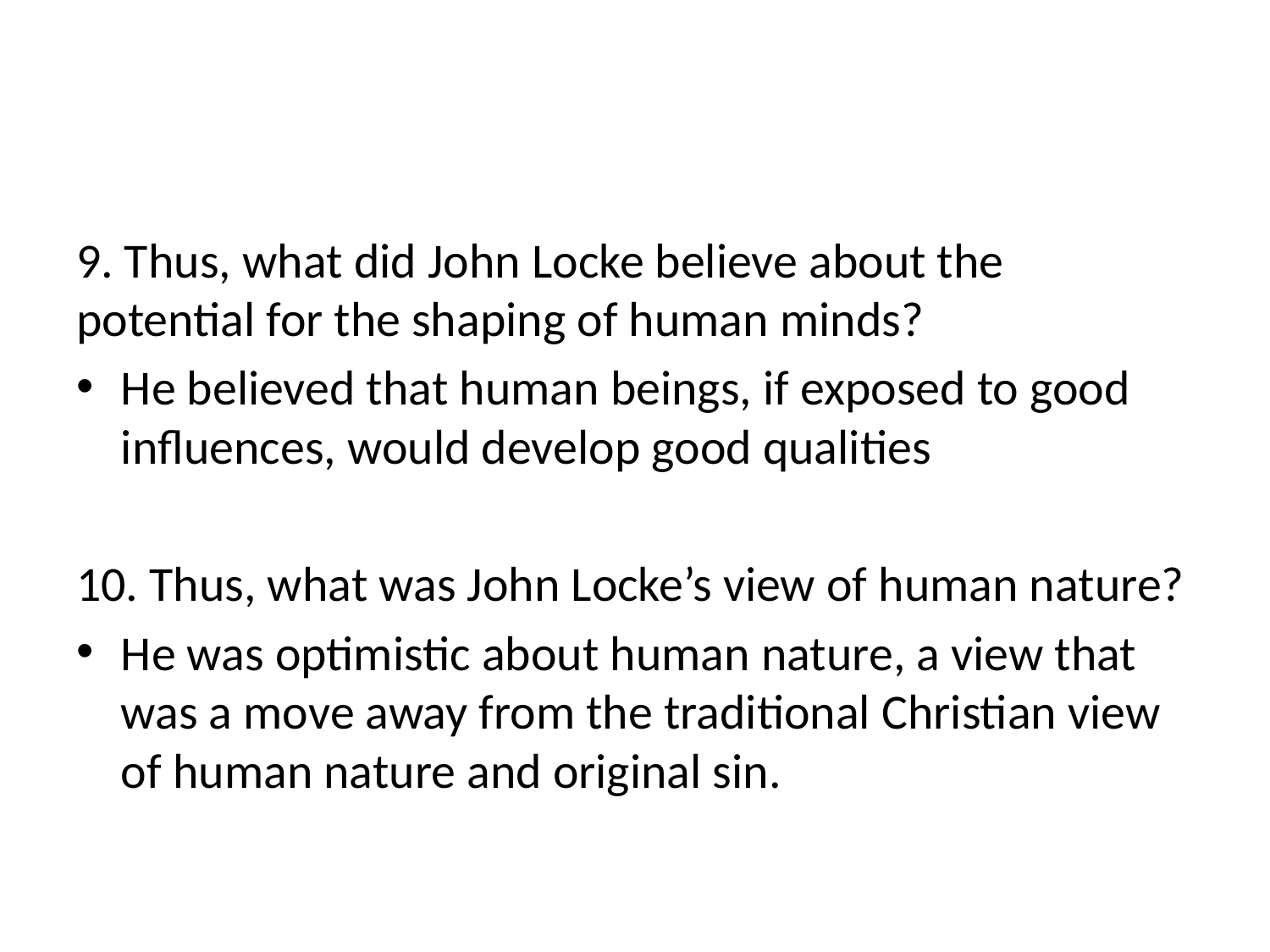

#
9. Thus, what did John Locke believe about the potential for the shaping of human minds?
He believed that human beings, if exposed to good influences, would develop good qualities

10. Thus, what was John Locke’s view of human nature?
He was optimistic about human nature, a view that was a move away from the traditional Christian view of human nature and original sin.